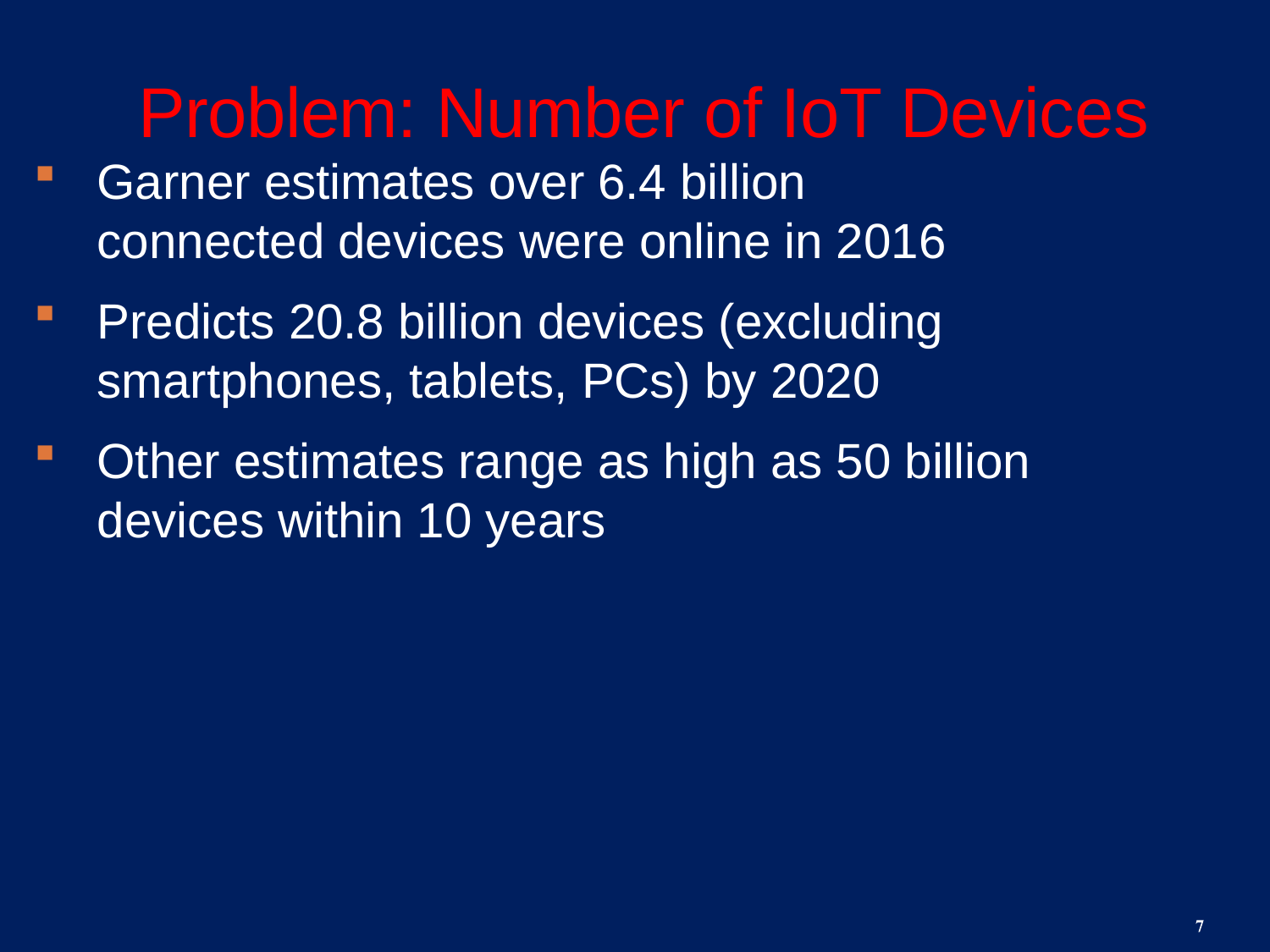

# Problem: Number of IoT Devices
Garner estimates over 6.4 billion connected devices were online in 2016
Predicts 20.8 billion devices (excluding smartphones, tablets, PCs) by 2020
Other estimates range as high as 50 billion devices within 10 years